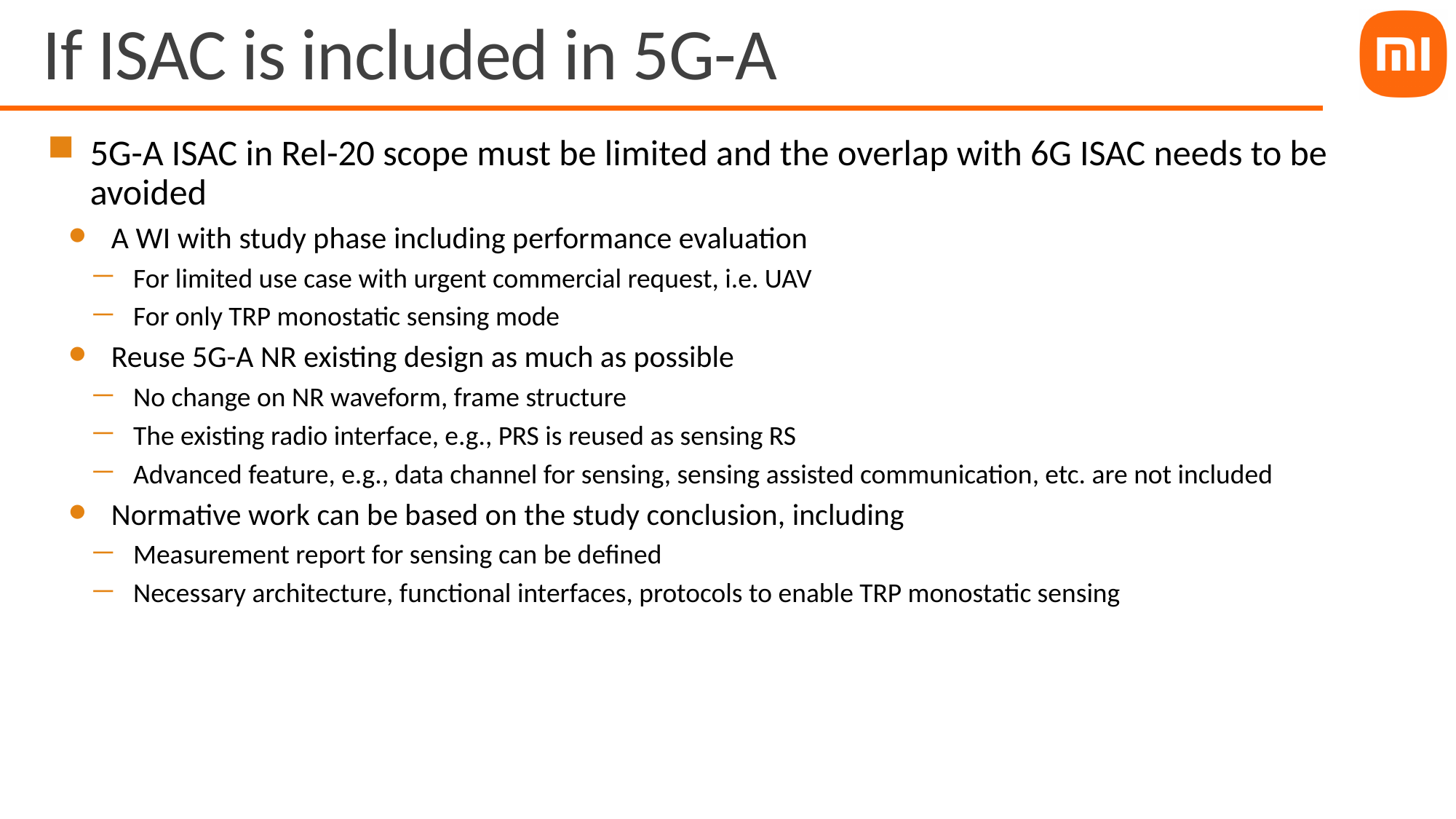

# If ISAC is included in 5G-A
5G-A ISAC in Rel-20 scope must be limited and the overlap with 6G ISAC needs to be avoided
A WI with study phase including performance evaluation
For limited use case with urgent commercial request, i.e. UAV
For only TRP monostatic sensing mode
Reuse 5G-A NR existing design as much as possible
No change on NR waveform, frame structure
The existing radio interface, e.g., PRS is reused as sensing RS
Advanced feature, e.g., data channel for sensing, sensing assisted communication, etc. are not included
Normative work can be based on the study conclusion, including
Measurement report for sensing can be defined
Necessary architecture, functional interfaces, protocols to enable TRP monostatic sensing